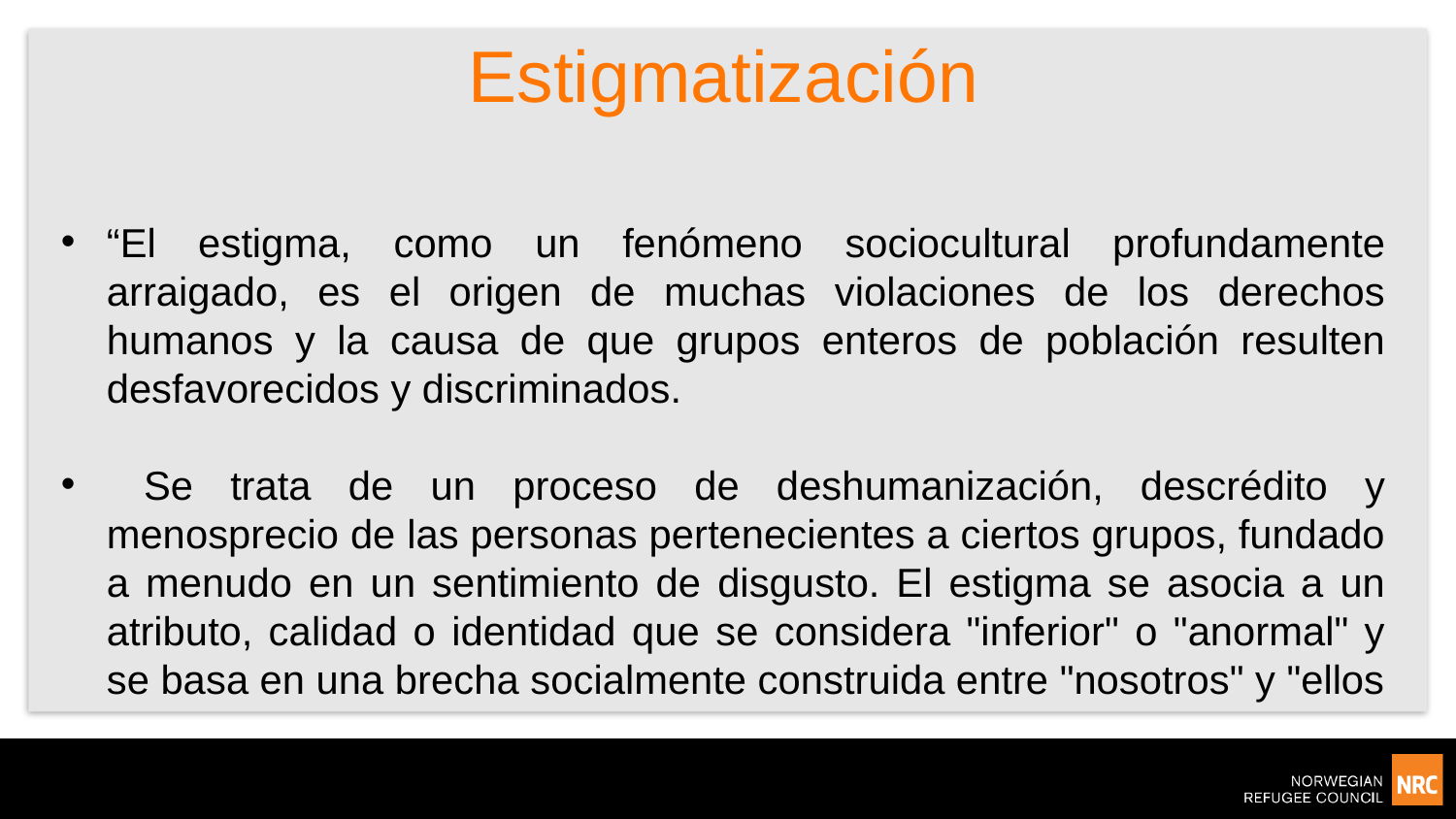

# Estigmatización
“El estigma, como un fenómeno sociocultural profundamente arraigado, es el origen de muchas violaciones de los derechos humanos y la causa de que grupos enteros de población resulten desfavorecidos y discriminados.

 Se trata de un proceso de deshumanización, descrédito y menosprecio de las personas pertenecientes a ciertos grupos, fundado a menudo en un sentimiento de disgusto. El estigma se asocia a un atributo, calidad o identidad que se considera "inferior" o "anormal" y se basa en una brecha socialmente construida entre "nosotros" y "ellos